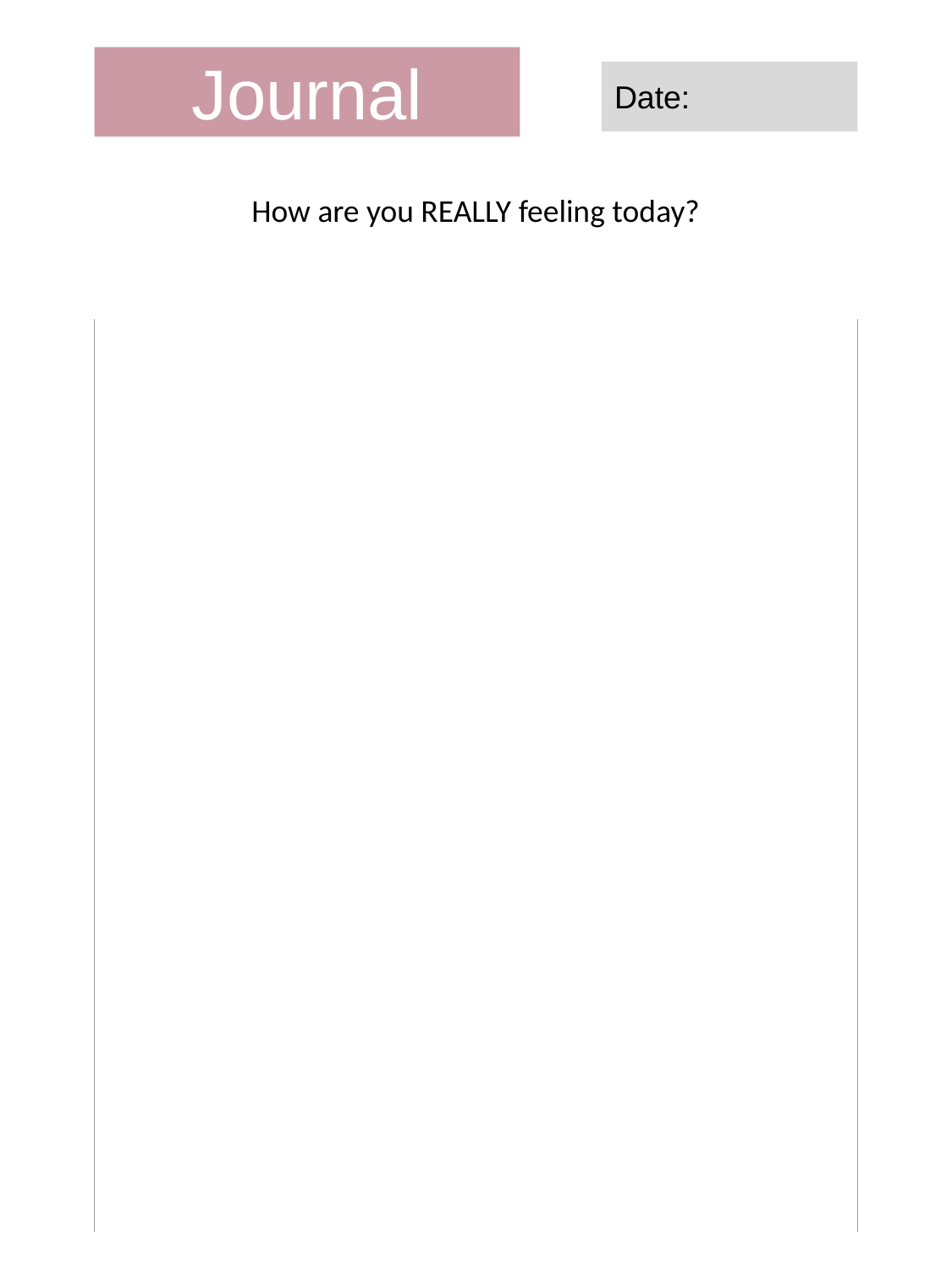

Journal

Date:
How are you REALLY feeling today?
|  |
| --- |
|  |
|  |
|  |
|  |
|  |
|  |
|  |
|  |
|  |
|  |
|  |
|  |
|  |
|  |
|  |
|  |
|  |
|  |
|  |
|  |
|  |